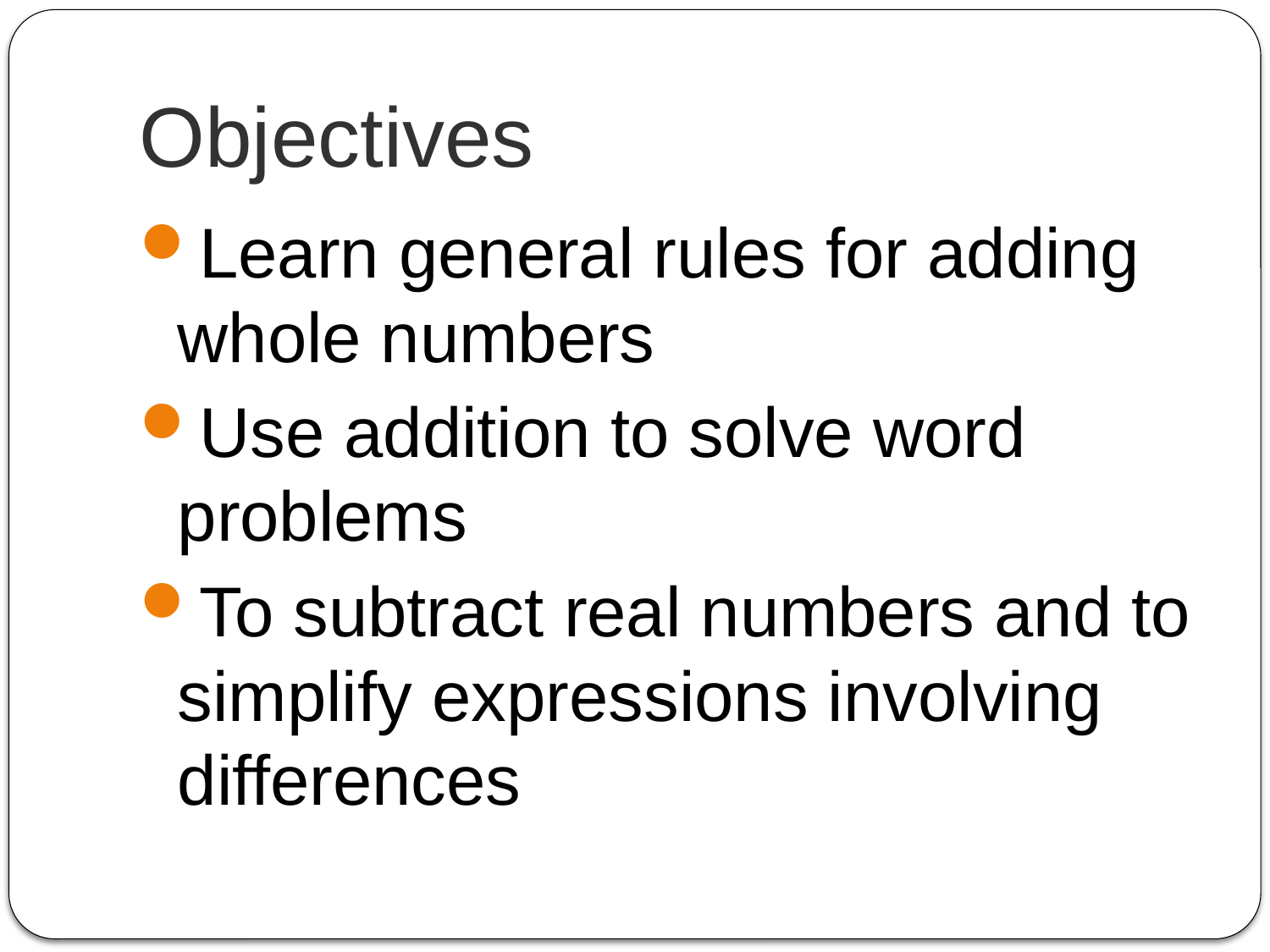

# Objectives
Learn general rules for adding whole numbers
Use addition to solve word problems
To subtract real numbers and to simplify expressions involving differences